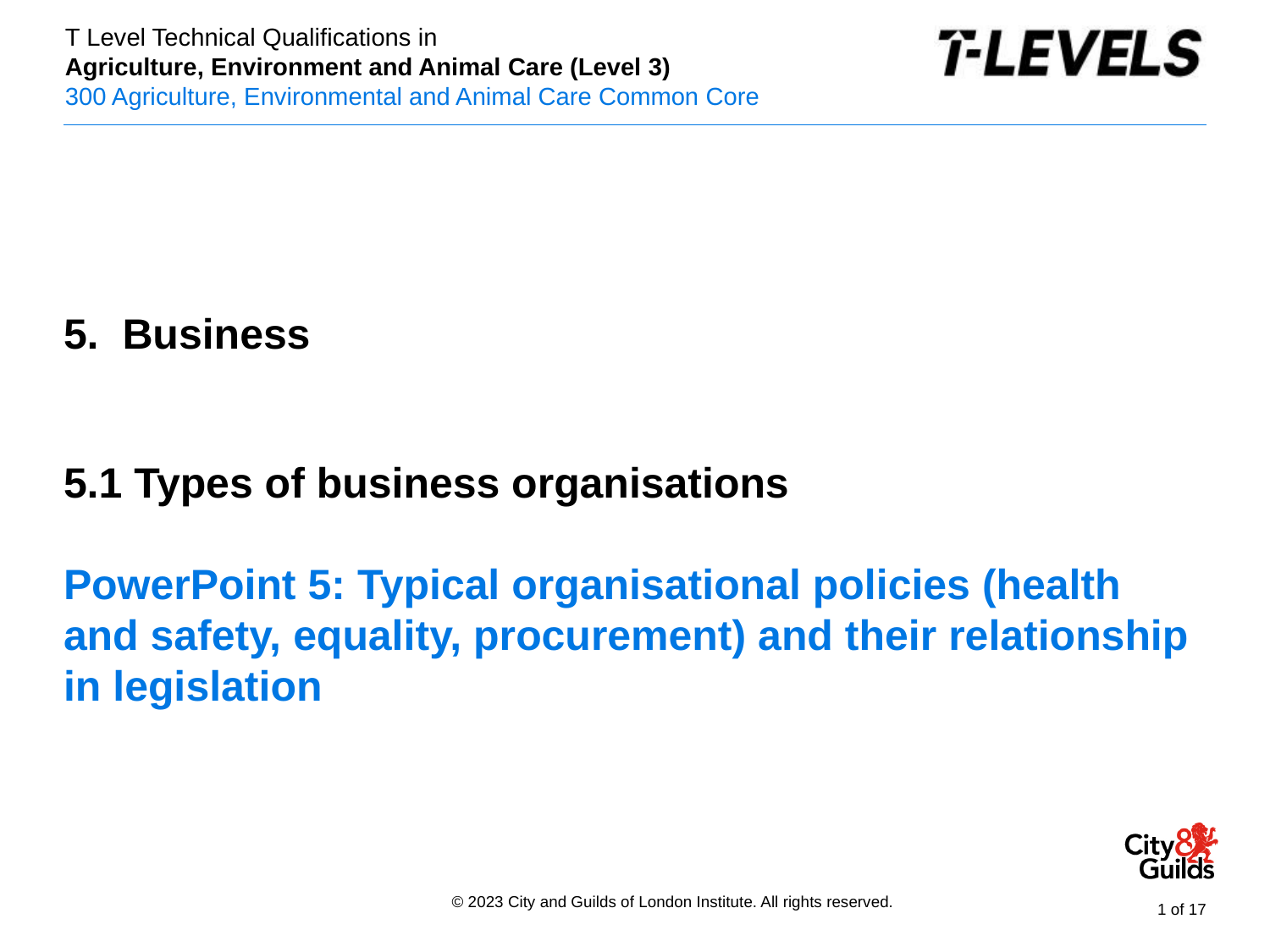

PowerPoint presentation
5.  Business
# 5.1 Types of business organisations PowerPoint 5: Typical organisational policies (health and safety, equality, procurement) and their relationship in legislation